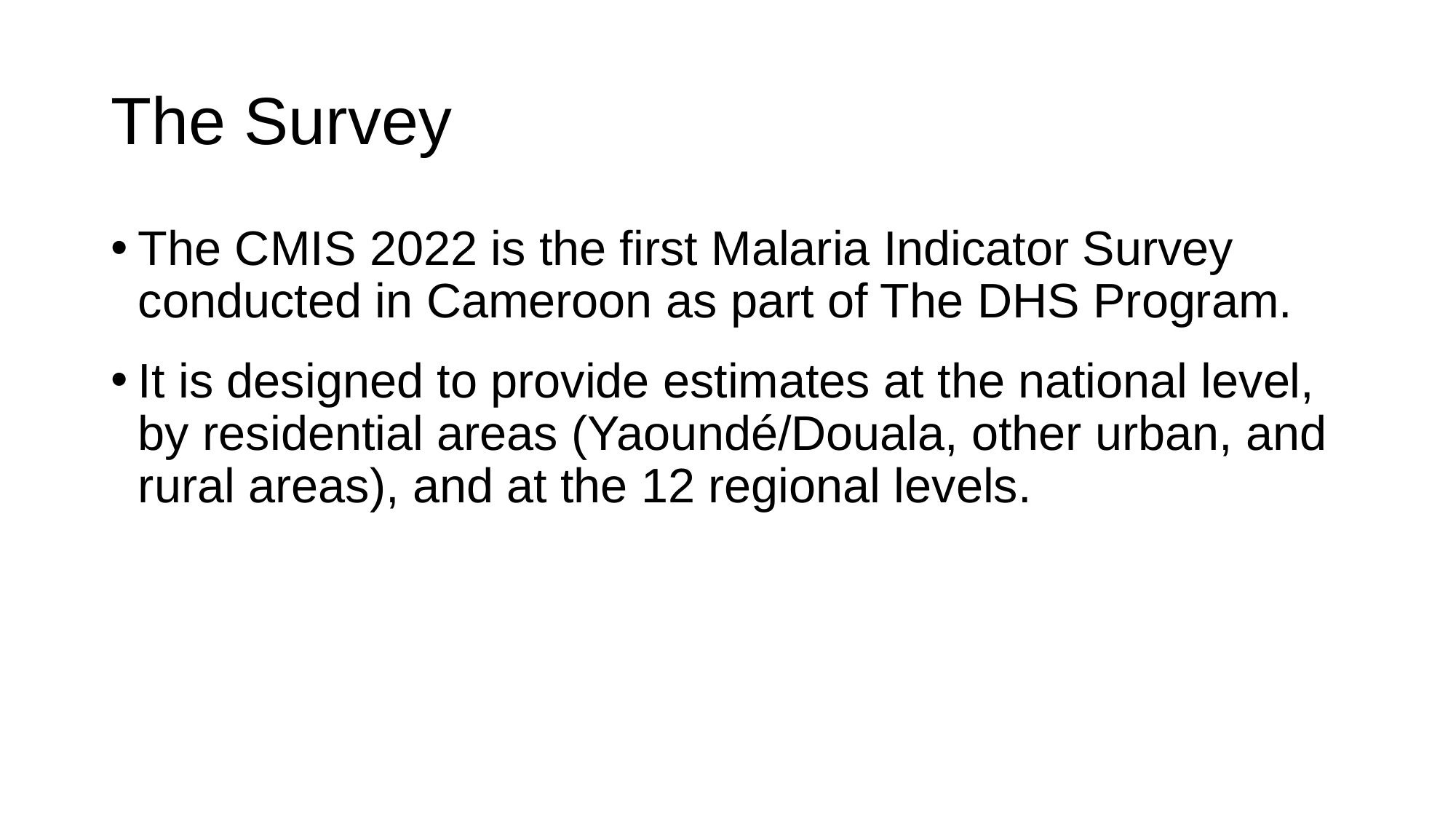

# The Survey
The CMIS 2022 is the first Malaria Indicator Survey conducted in Cameroon as part of The DHS Program.
It is designed to provide estimates at the national level, by residential areas (Yaoundé/Douala, other urban, and rural areas), and at the 12 regional levels.